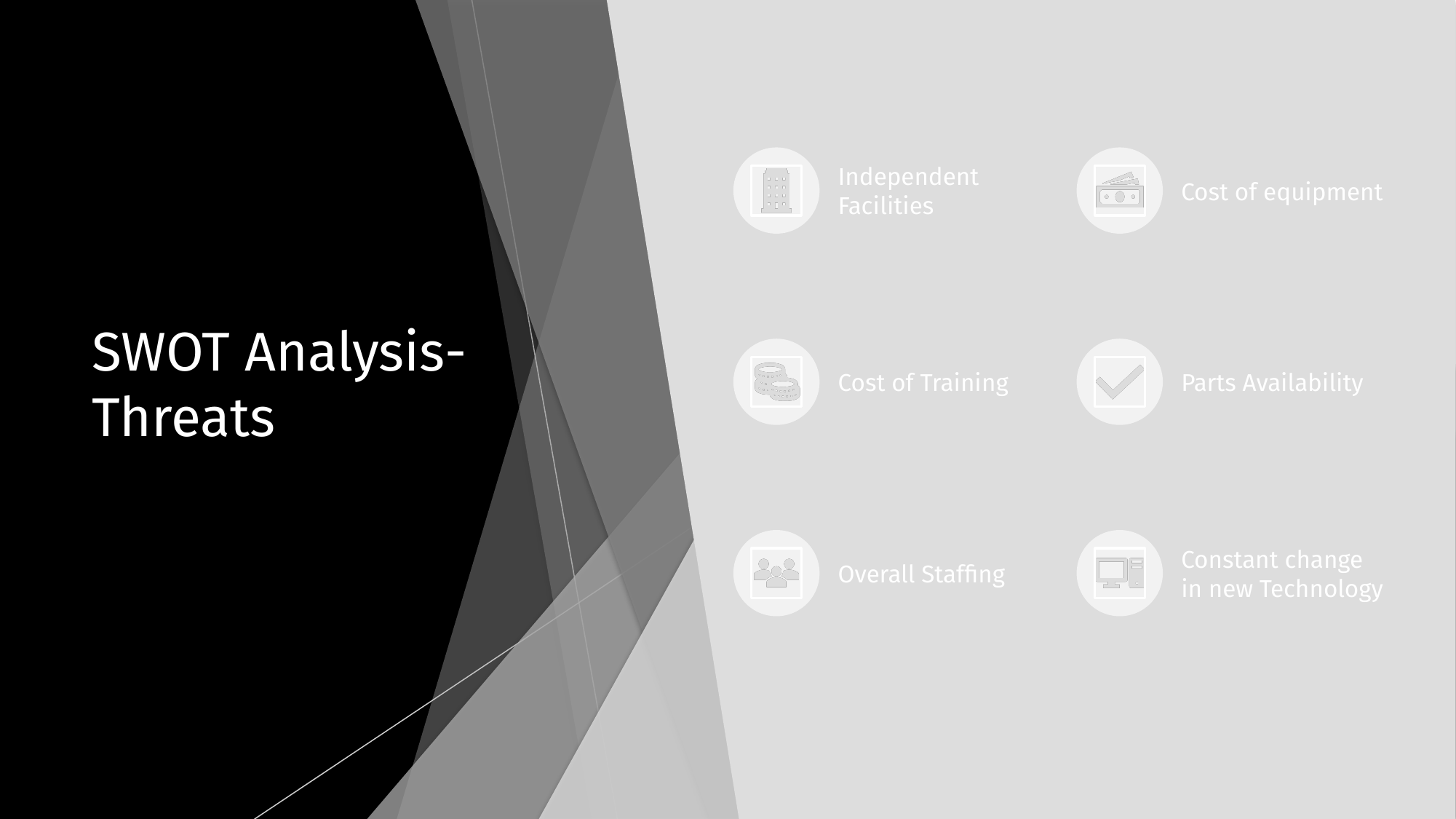

# SWOT Analysis- Threats
Independent Facilities
Cost of equipment
Cost of Training
Parts Availability
Overall Staffing
Constant change in new Technology